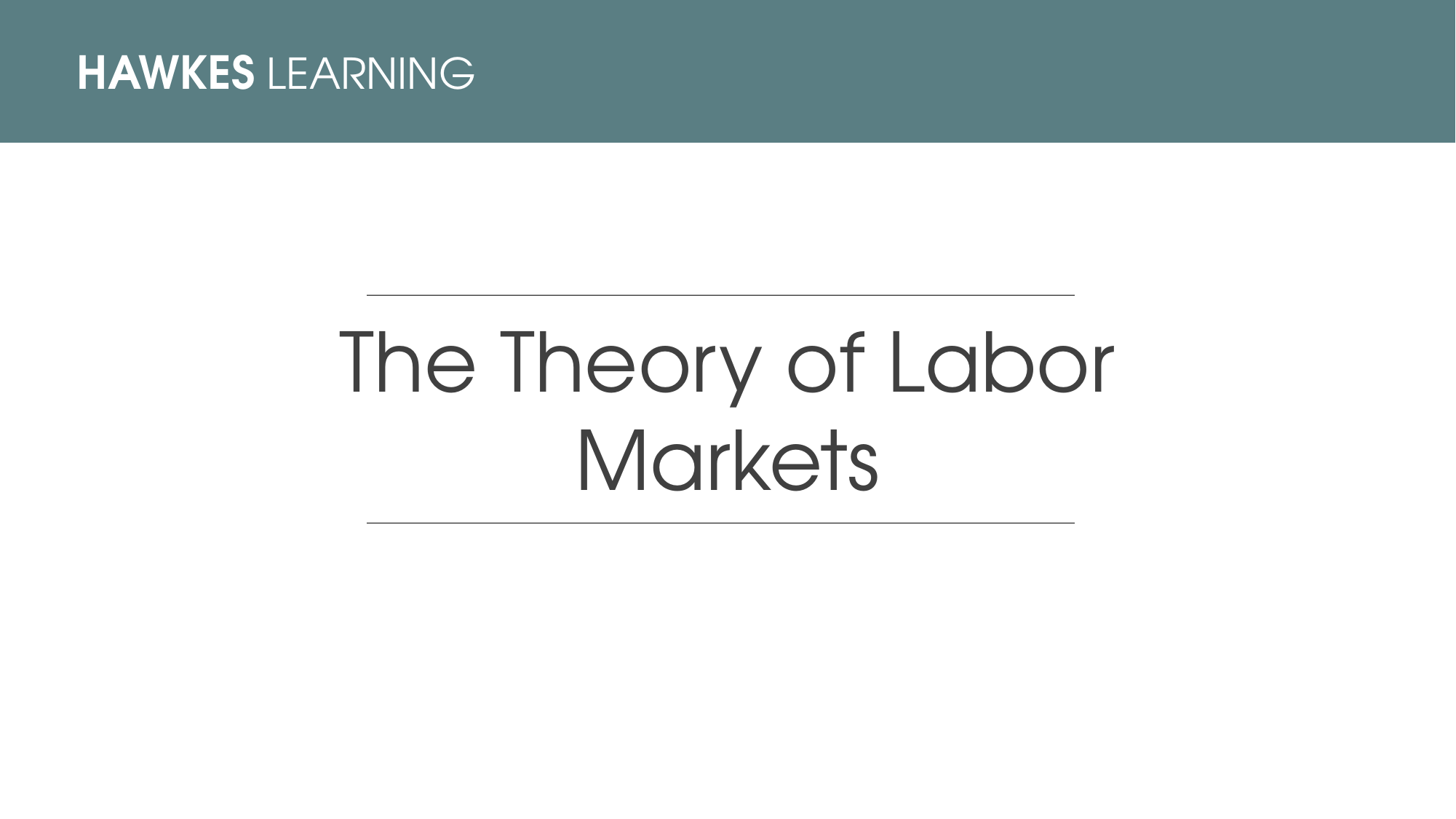

HAWKES LEARNING
The Theory of Labor Markets